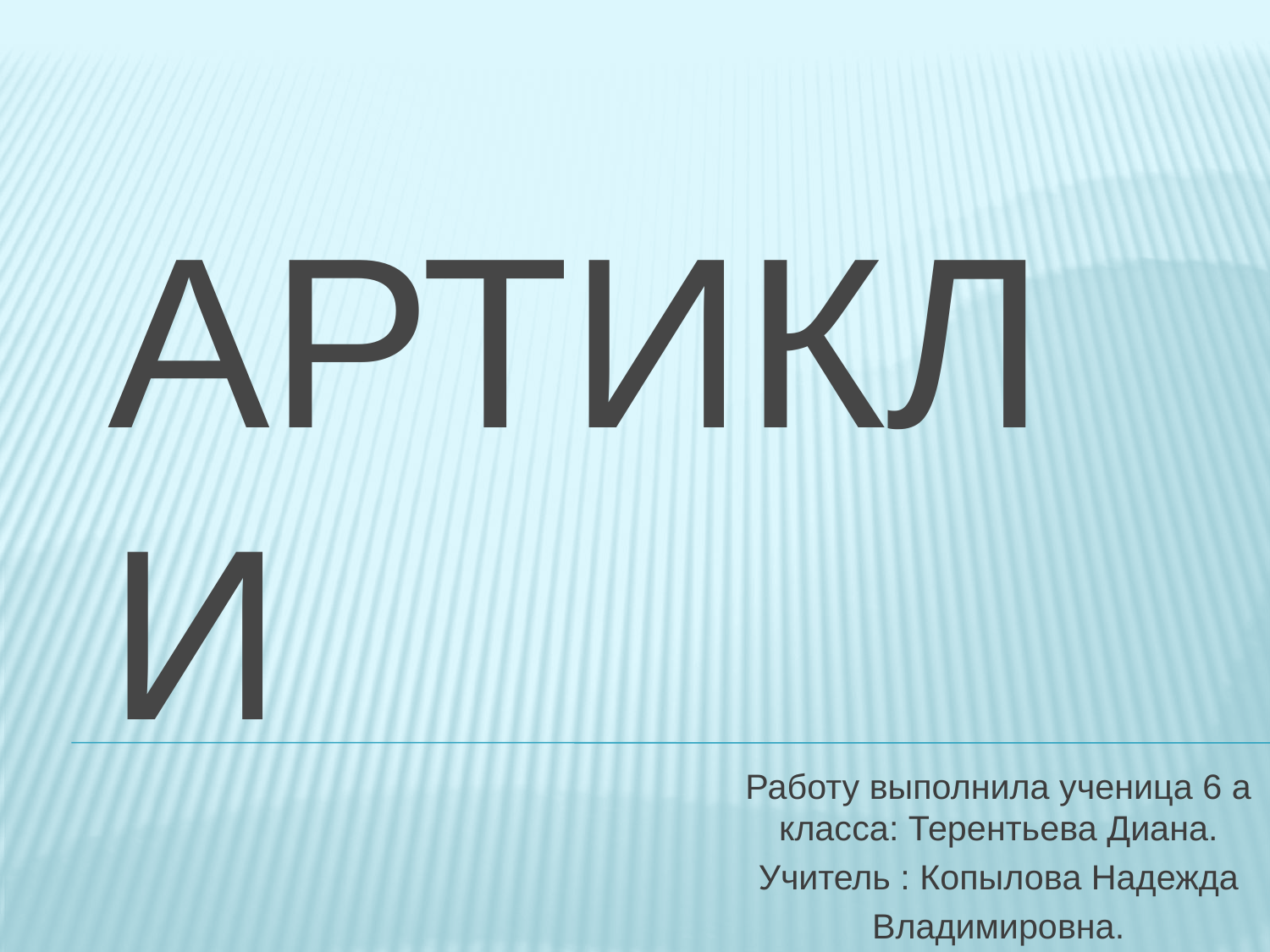

# Артикли
Работу выполнила ученица 6 а класса: Терентьева Диана.
Учитель : Копылова Надежда
Владимировна.